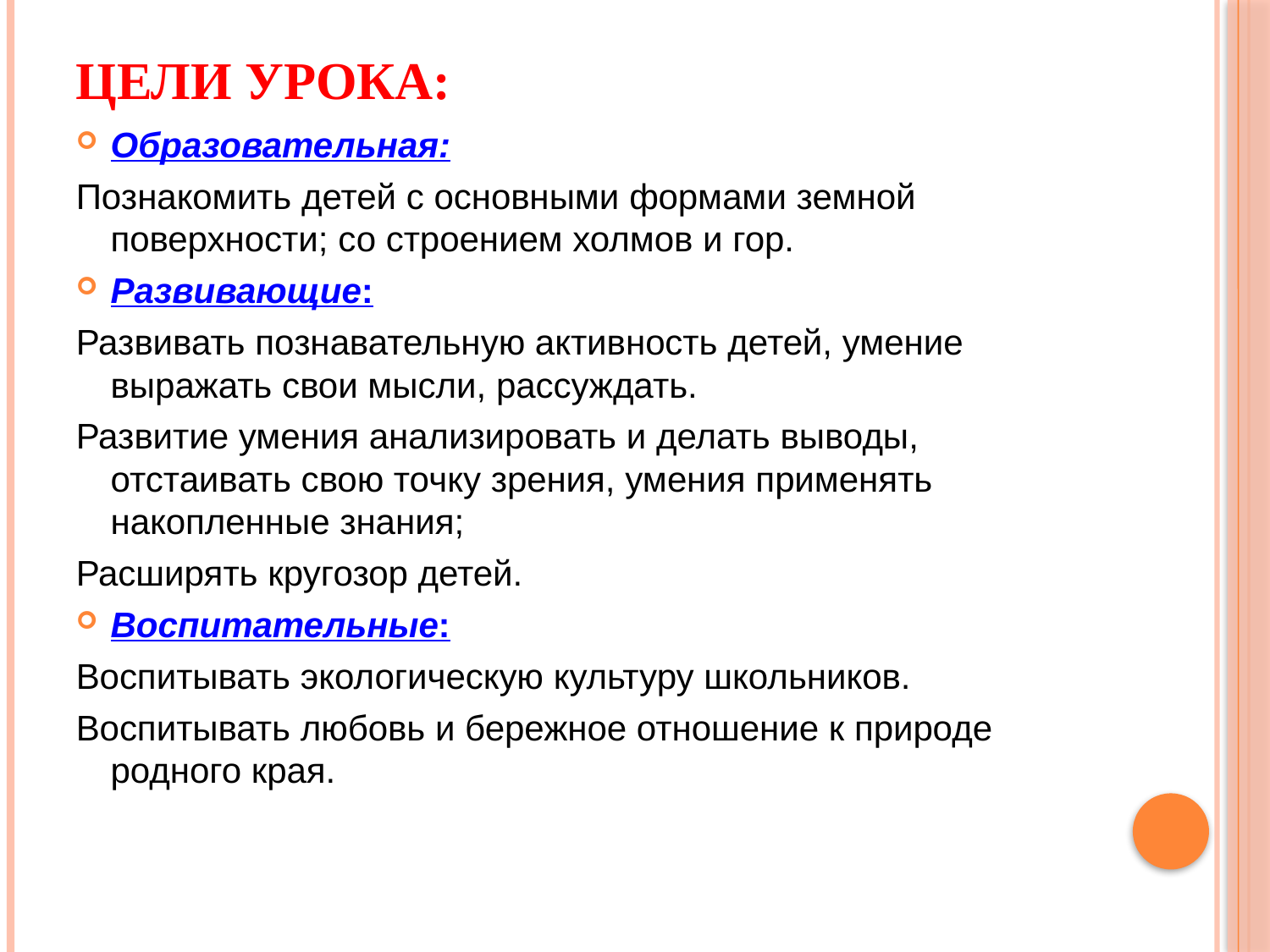

# Цели урока:
Образовательная:
Познакомить детей с основными формами земной поверхности; со строением холмов и гор.
Развивающие:
Развивать познавательную активность детей, умение выражать свои мысли, рассуждать.
Развитие умения анализировать и делать выводы, отстаивать свою точку зрения, умения применять накопленные знания;
Расширять кругозор детей.
Воспитательные:
Воспитывать экологическую культуру школьников.
Воспитывать любовь и бережное отношение к природе родного края.